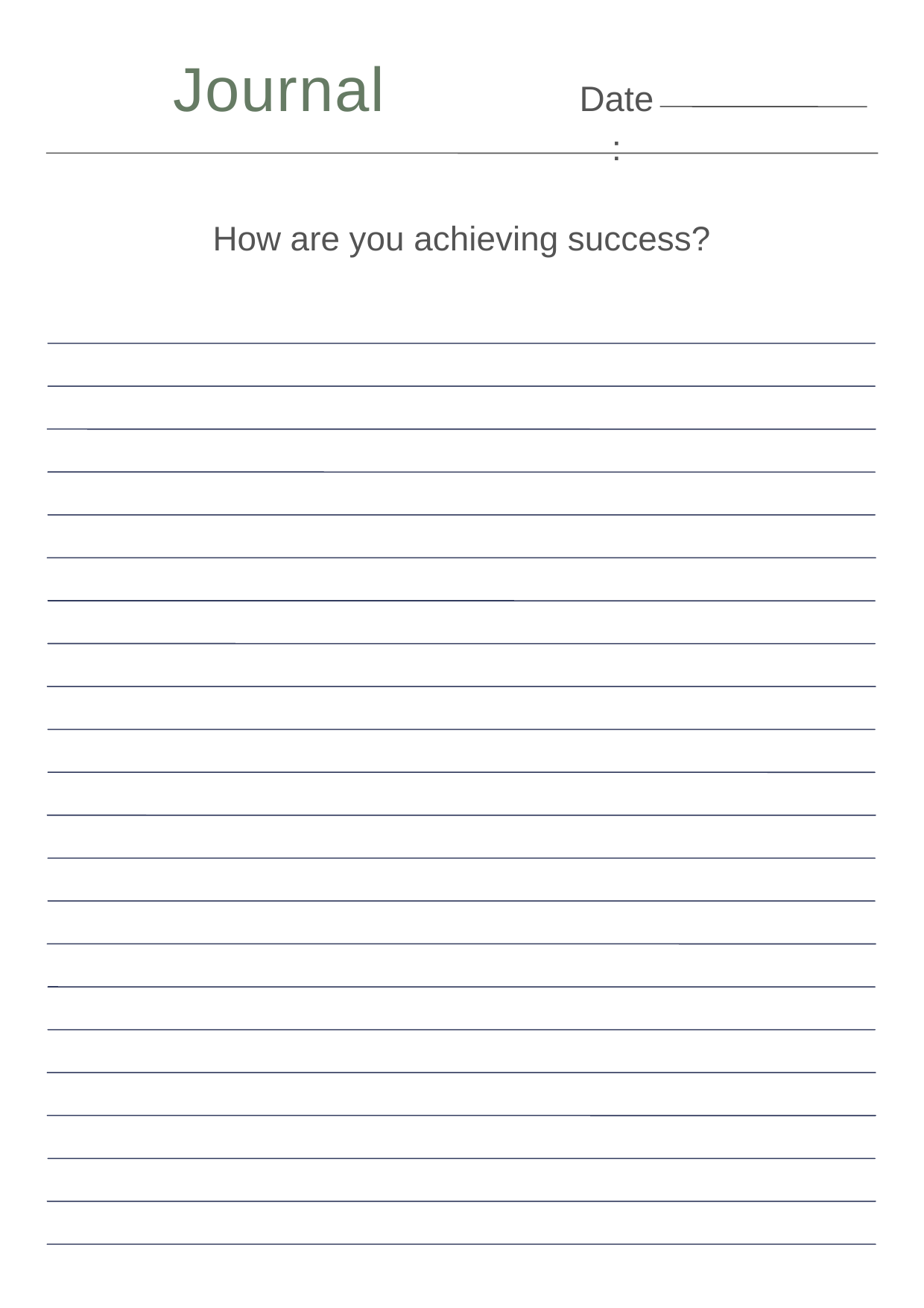

Journal
Date:

How are you achieving success?